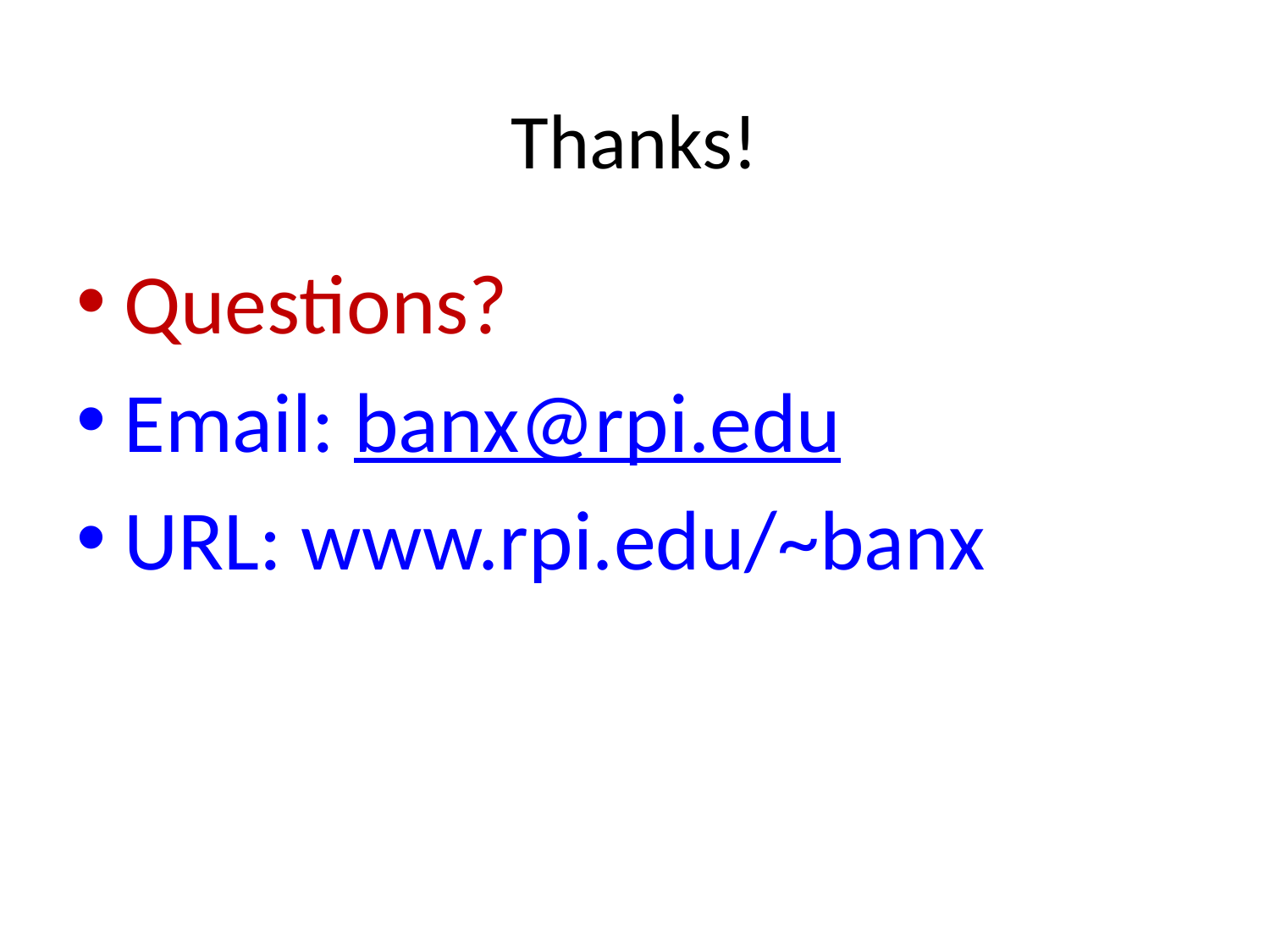

# Thanks!
Questions?
Email: banx@rpi.edu
URL: www.rpi.edu/~banx